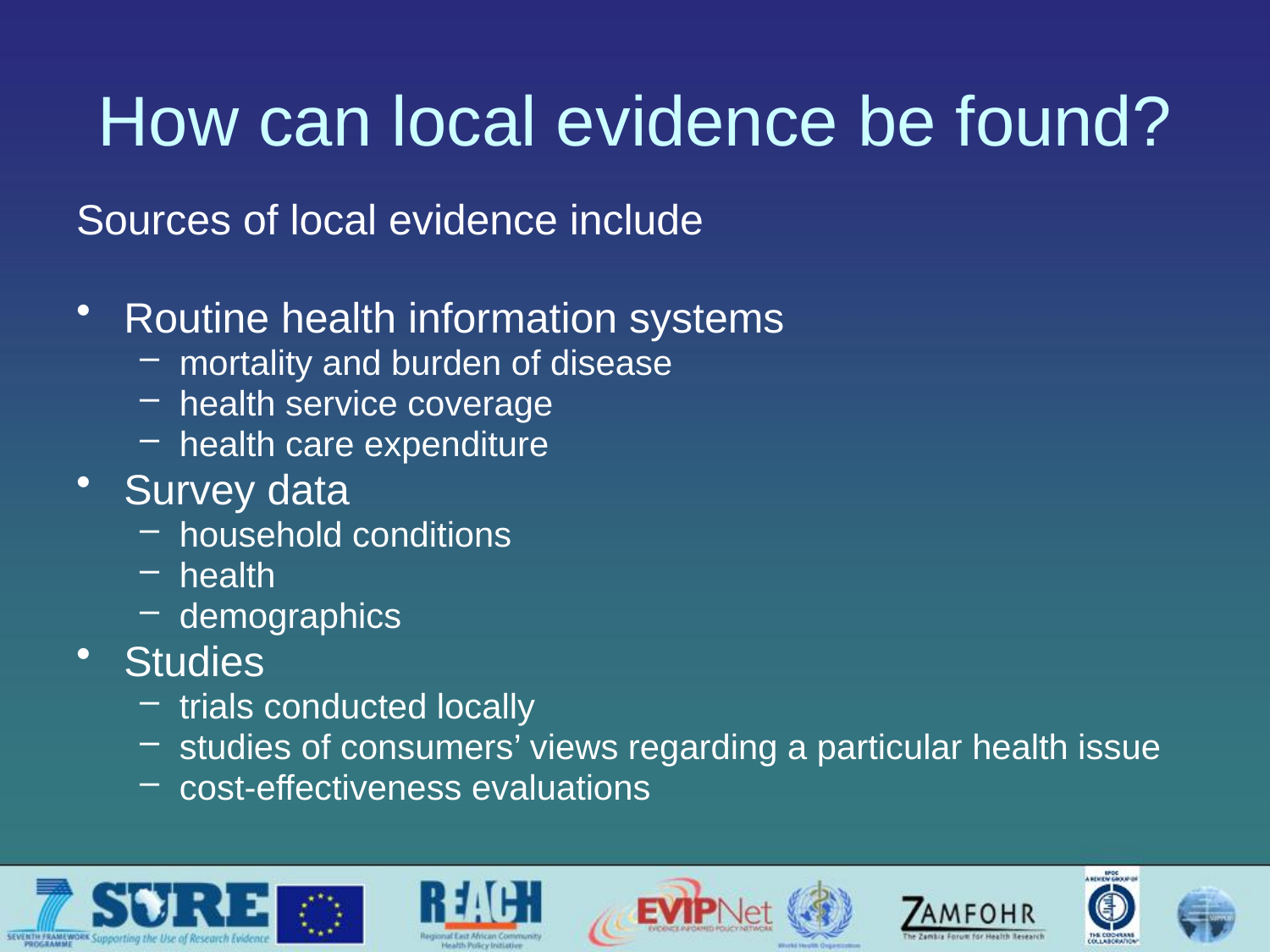

# How can local evidence be found?
Sources of local evidence include

Routine health information systems
mortality and burden of disease
health service coverage
health care expenditure
Survey data
household conditions
health
demographics
Studies
trials conducted locally
studies of consumers’ views regarding a particular health issue
cost-effectiveness evaluations